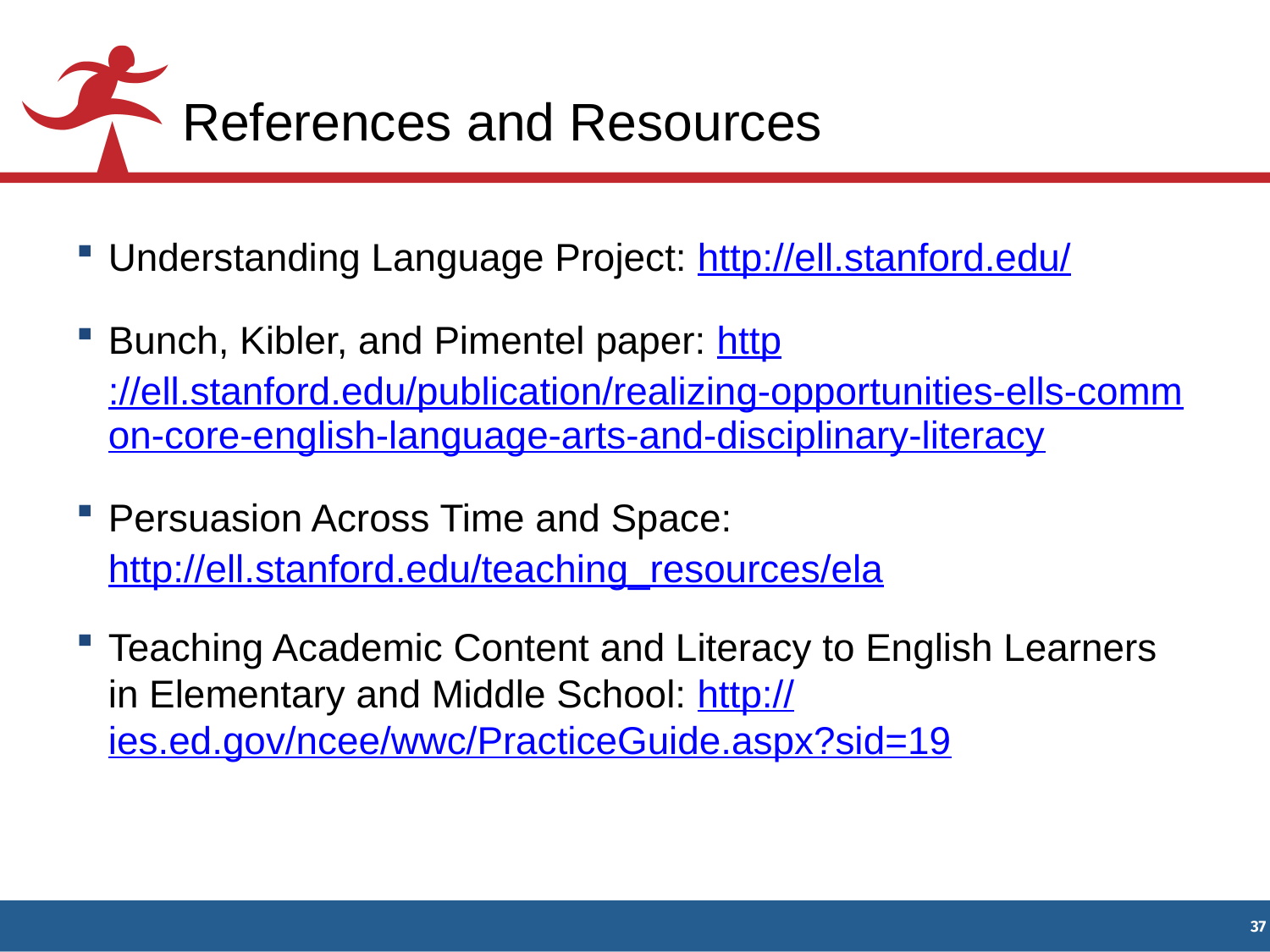

# References and Resources
Understanding Language Project: http://ell.stanford.edu/
Bunch, Kibler, and Pimentel paper: http://ell.stanford.edu/publication/realizing-opportunities-ells-common-core-english-language-arts-and-disciplinary-literacy
Persuasion Across Time and Space: http://ell.stanford.edu/teaching_resources/ela
Teaching Academic Content and Literacy to English Learners in Elementary and Middle School: http://ies.ed.gov/ncee/wwc/PracticeGuide.aspx?sid=19